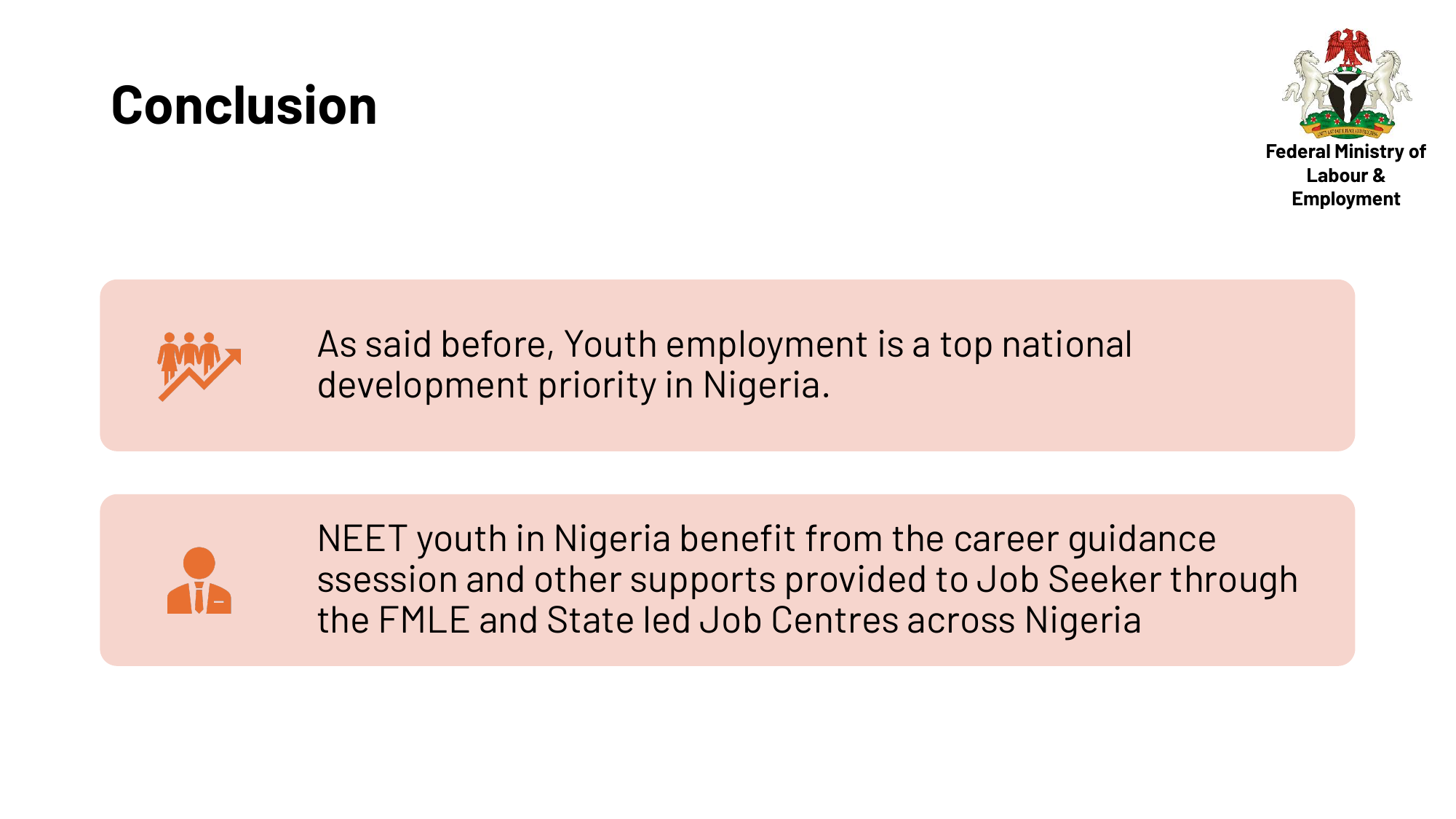

# Conclusion
As said before, Youth employment is a top national development priority in Nigeria.
NEET youth in Nigeria benefit from the career guidance ssession and other supports provided to Job Seeker through the FMLE and State led Job Centres across Nigeria